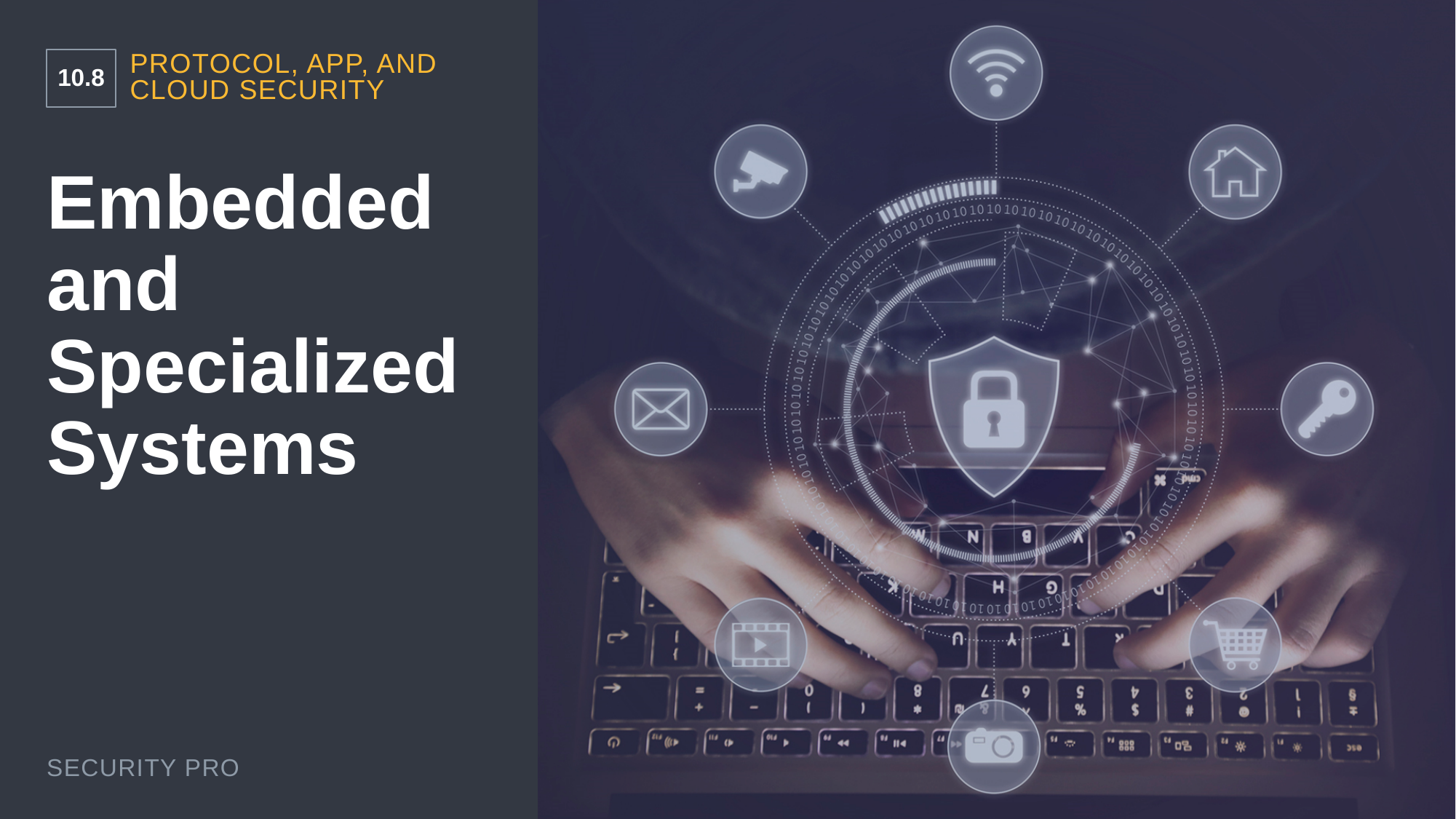

10.8
Protocol, App, and Cloud Security
# Embedded and Specialized Systems
Security Pro